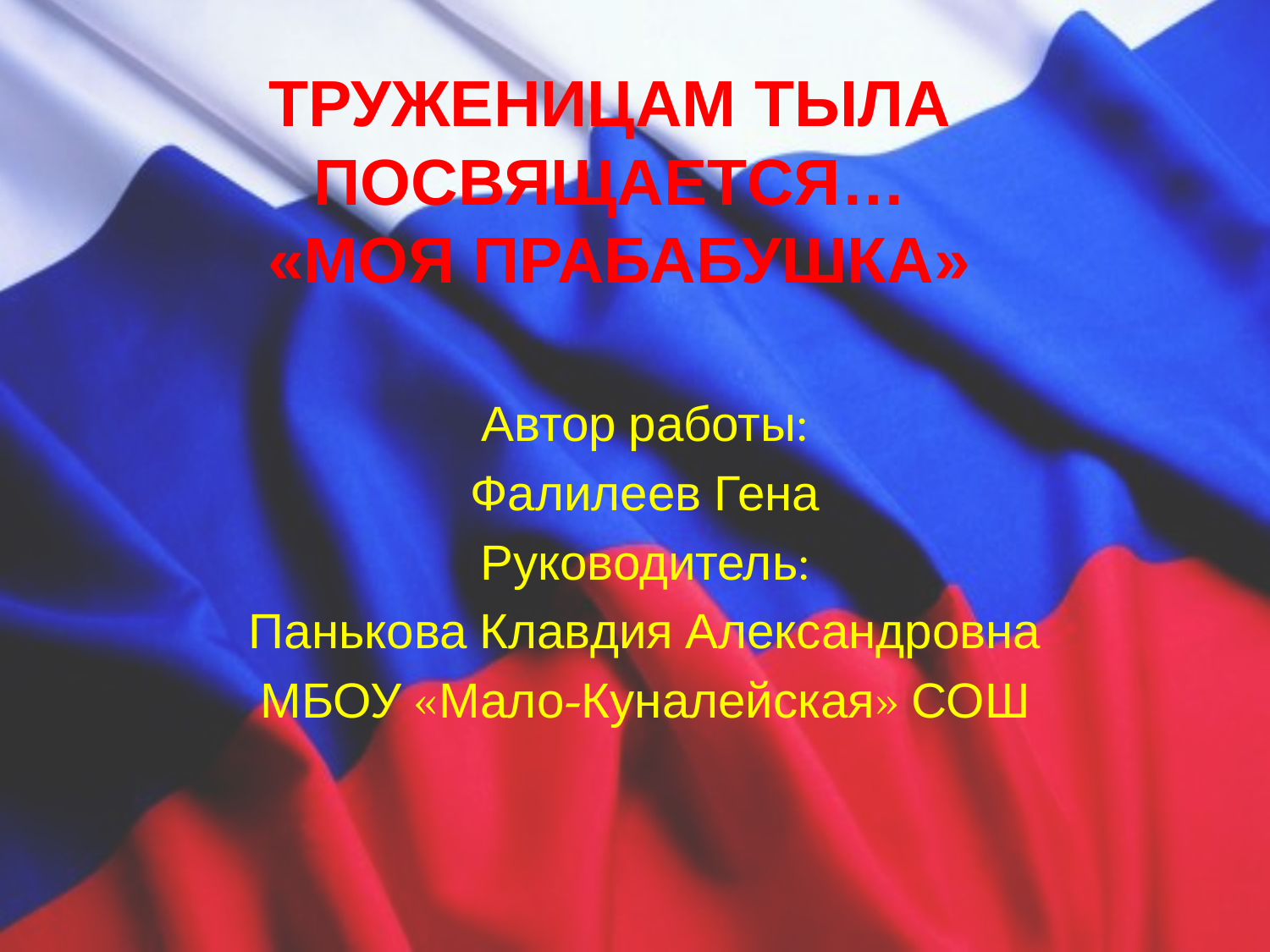

# Труженицам тыла посвящается… «Моя прабабушка»
Автор работы:
Фалилеев Гена
Руководитель:
Панькова Клавдия Александровна
МБОУ «Мало-Куналейская» СОШ